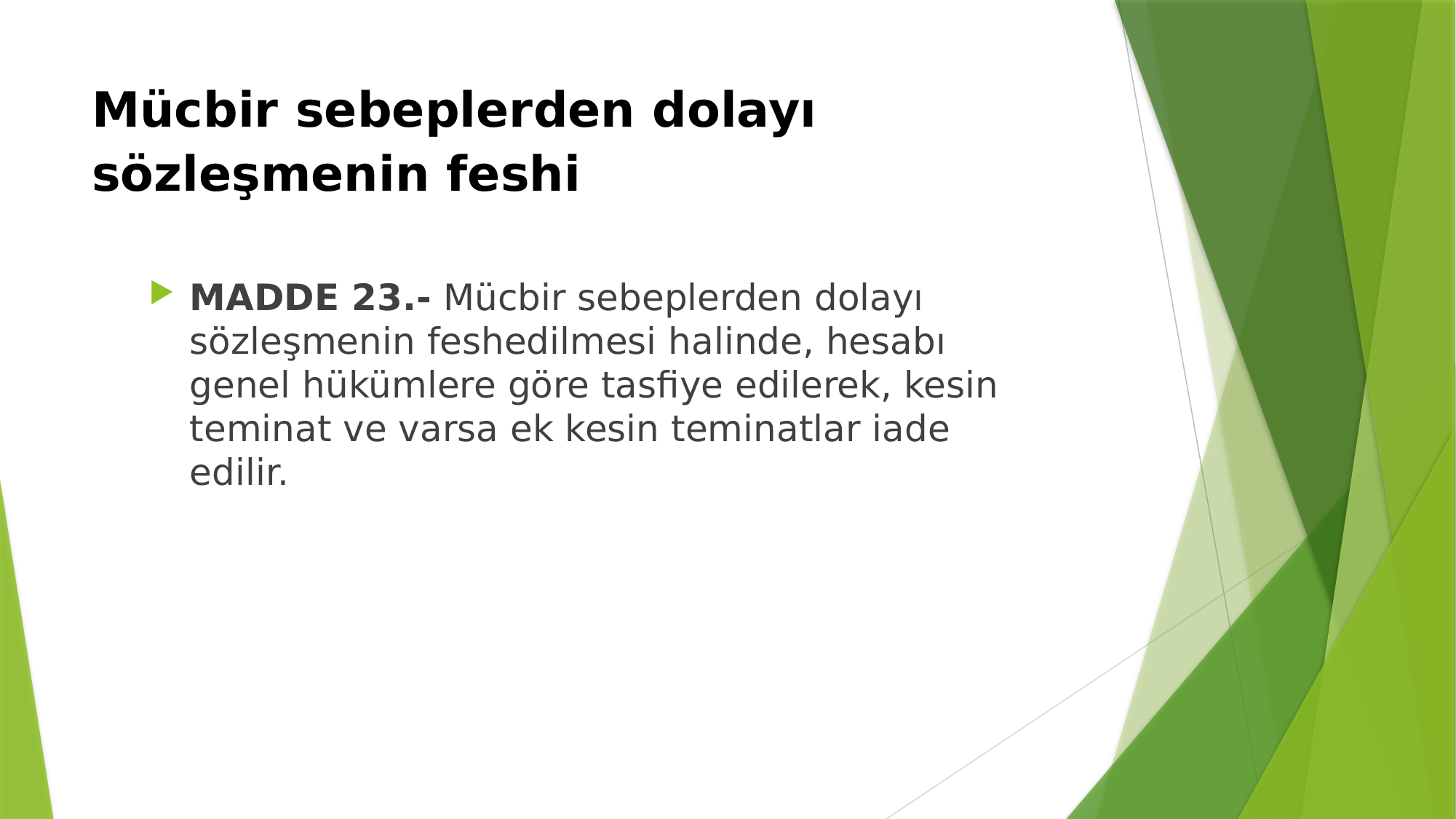

# Mücbir sebeplerden dolayı sözleşmenin feshi
MADDE 23.- Mücbir sebeplerden dolayı sözleşmenin feshedilmesi halinde, hesabı genel hükümlere göre tasfiye edilerek, kesin teminat ve varsa ek kesin teminatlar iade edilir.